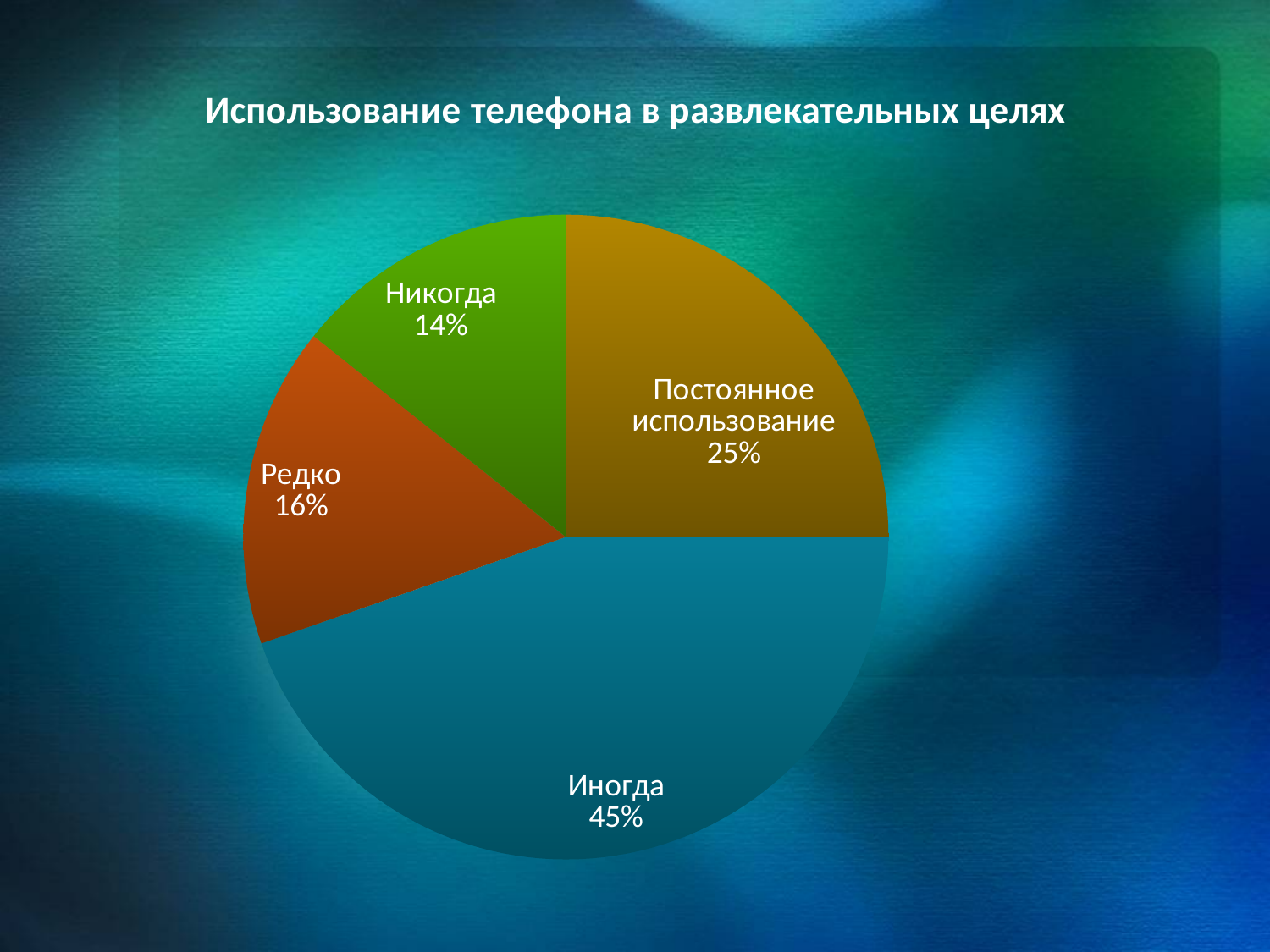

### Chart:

| Category | Использование телефона в развлекательных целях |
|---|---|
| Постоянное использование | 14.0 |
| Иногда | 25.0 |
| Редко | 9.0 |
| Никогда | 8.0 |